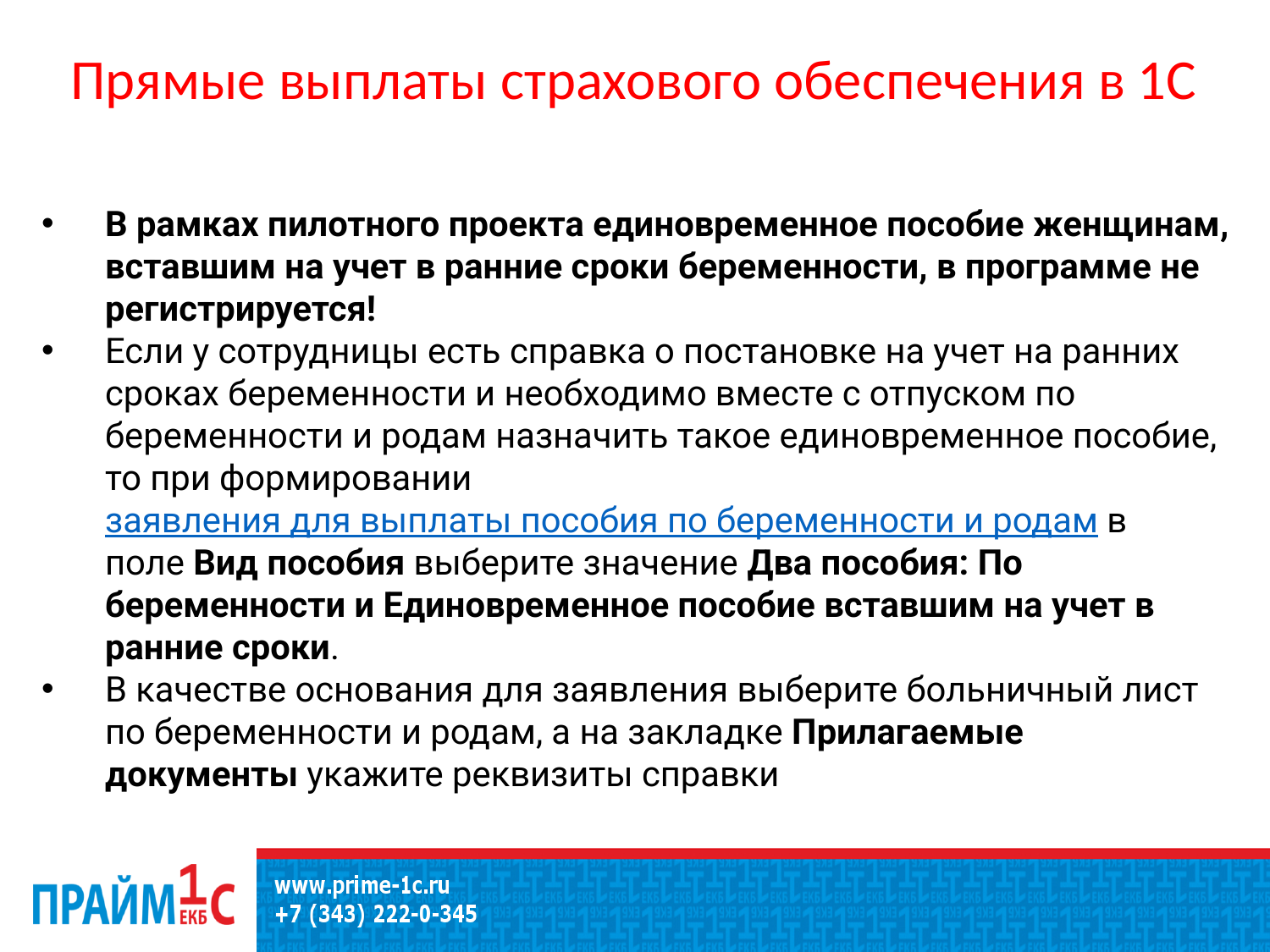

Прямые выплаты страхового обеспечения в 1С
В рамках пилотного проекта единовременное пособие женщинам, вставшим на учет в ранние сроки беременности, в программе не регистрируется!
Если у сотрудницы есть справка о постановке на учет на ранних сроках беременности и необходимо вместе с отпуском по беременности и родам назначить такое единовременное пособие, то при формировании заявления для выплаты пособия по беременности и родам в поле Вид пособия выберите значение Два пособия: По беременности и Единовременное пособие вставшим на учет в ранние сроки.
В качестве основания для заявления выберите больничный лист по беременности и родам, а на закладке Прилагаемые документы укажите реквизиты справки